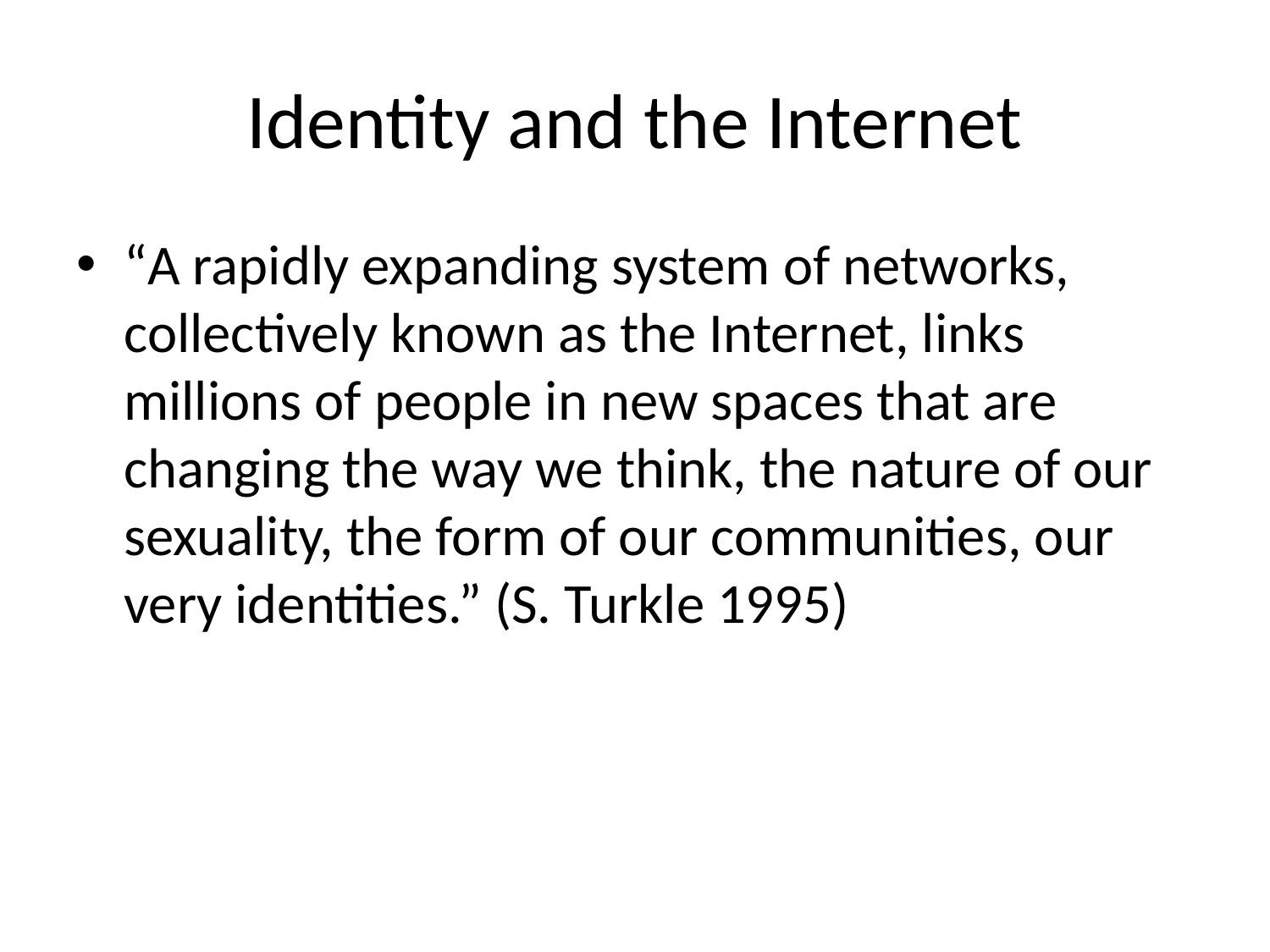

# Identity and the Internet
“A rapidly expanding system of networks, collectively known as the Internet, links millions of people in new spaces that are changing the way we think, the nature of our sexuality, the form of our communities, our very identities.” (S. Turkle 1995)